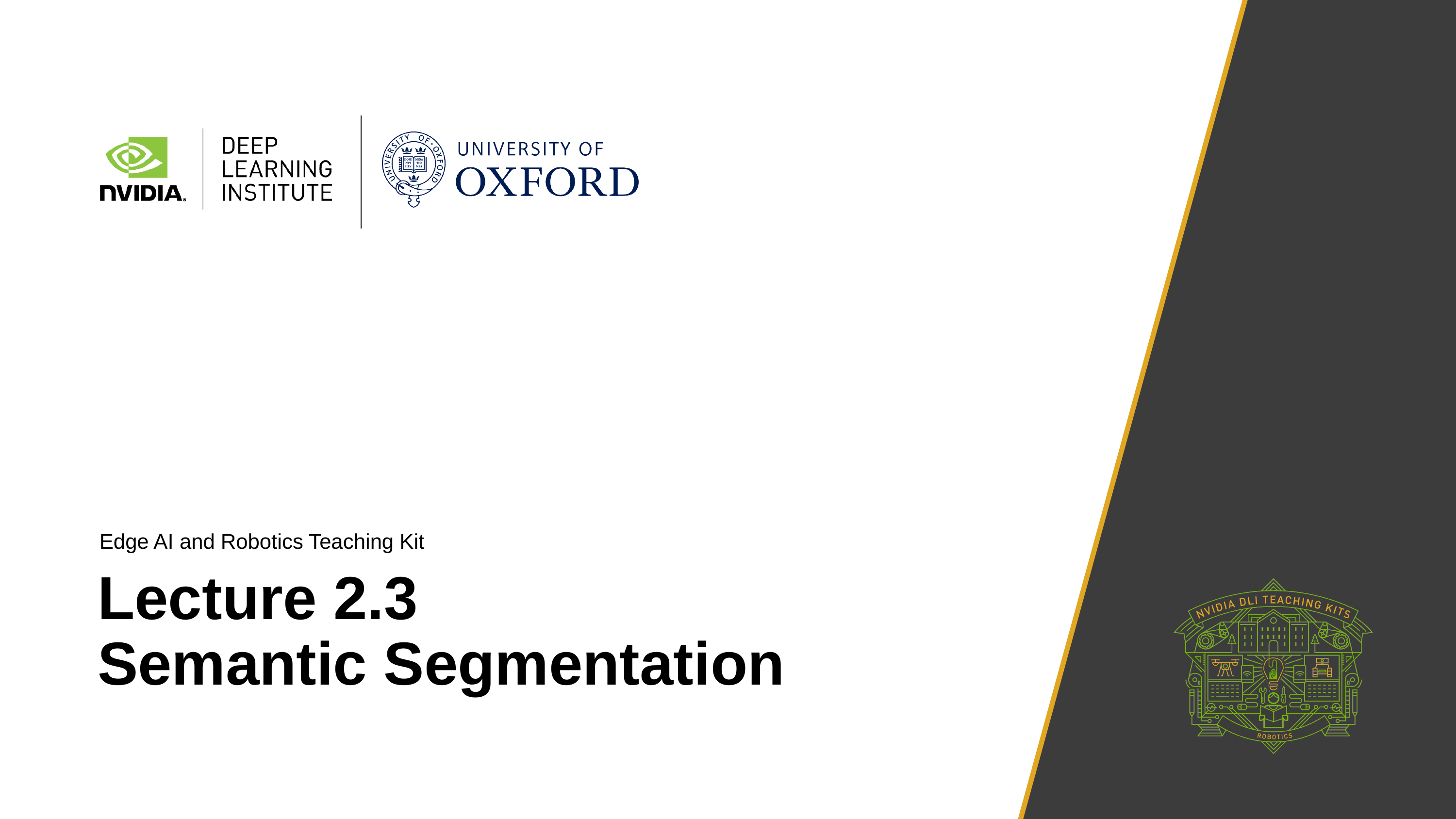

Edge AI and Robotics Teaching Kit
# Lecture 2.3 Semantic Segmentation